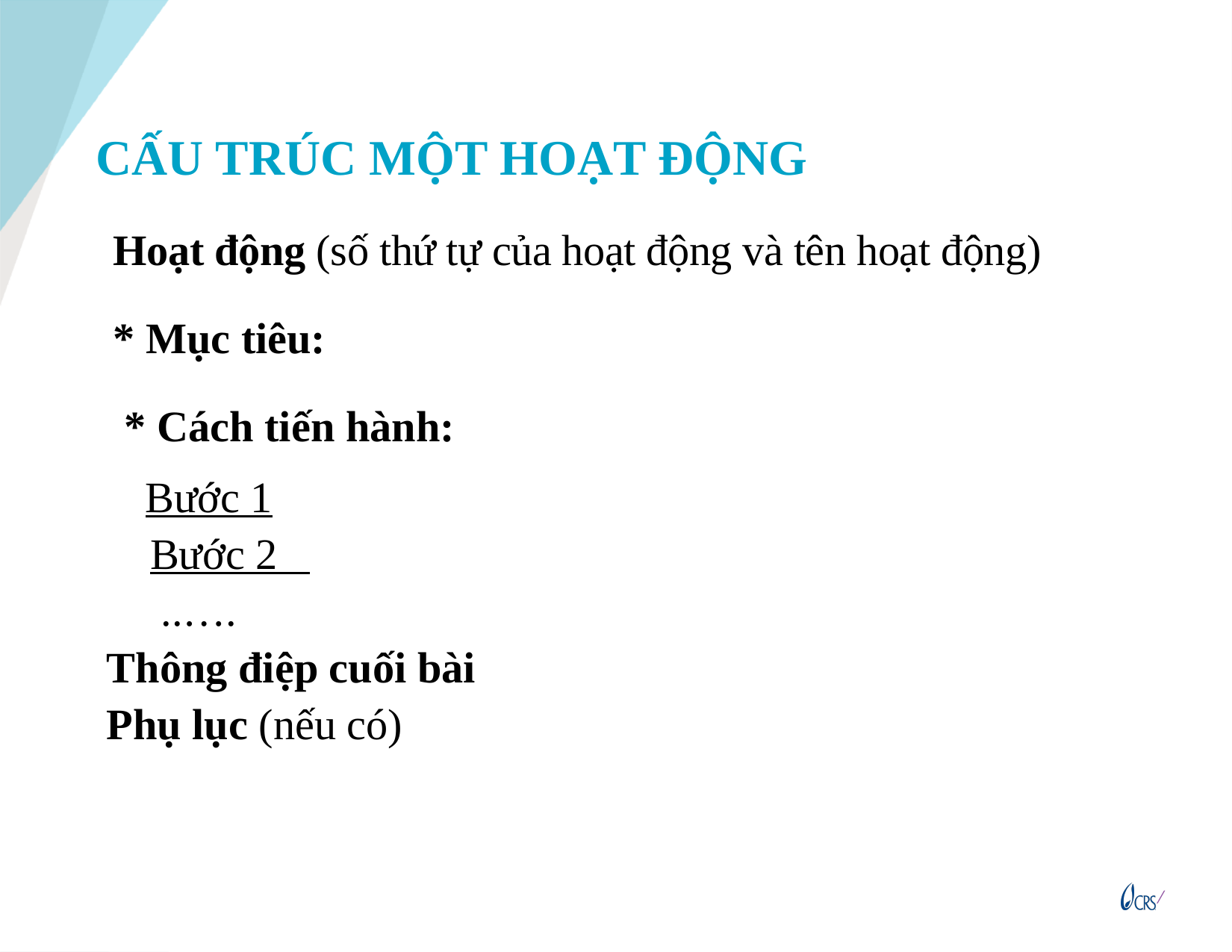

# CẤU TRÚC MỘT HOẠT ĐỘNG
Hoạt động (số thứ tự của hoạt động và tên hoạt động)
* Mục tiêu:
  * Cách tiến hành:
     Bước 1
     Bước 2
      ..….
 Thông điệp cuối bài
 Phụ lục (nếu có)
30